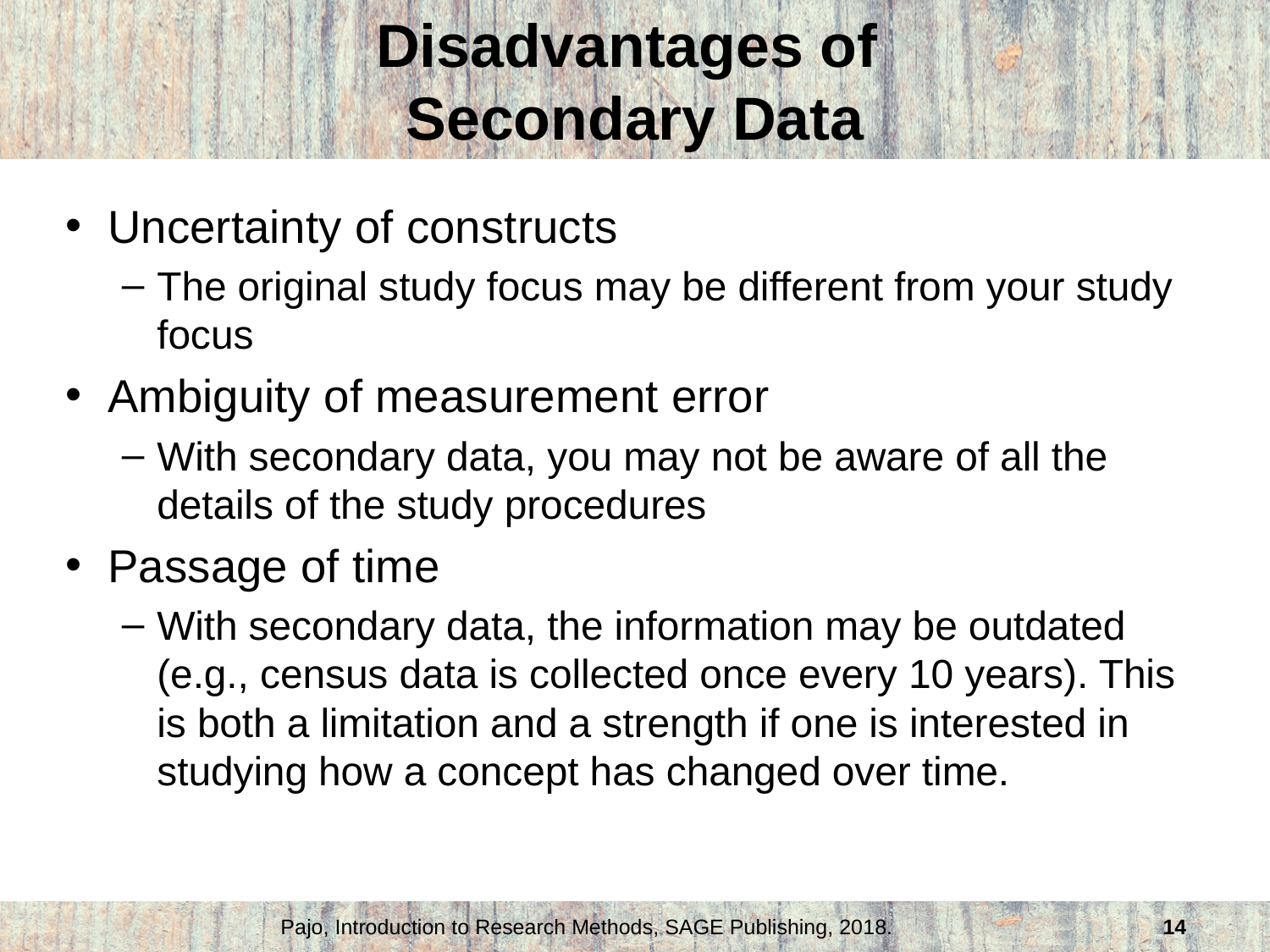

# Disadvantages of Secondary Data
Uncertainty of constructs
The original study focus may be different from your study focus
Ambiguity of measurement error
With secondary data, you may not be aware of all the details of the study procedures
Passage of time
With secondary data, the information may be outdated (e.g., census data is collected once every 10 years). This is both a limitation and a strength if one is interested in studying how a concept has changed over time.
Pajo, Introduction to Research Methods, SAGE Publishing, 2018.
14